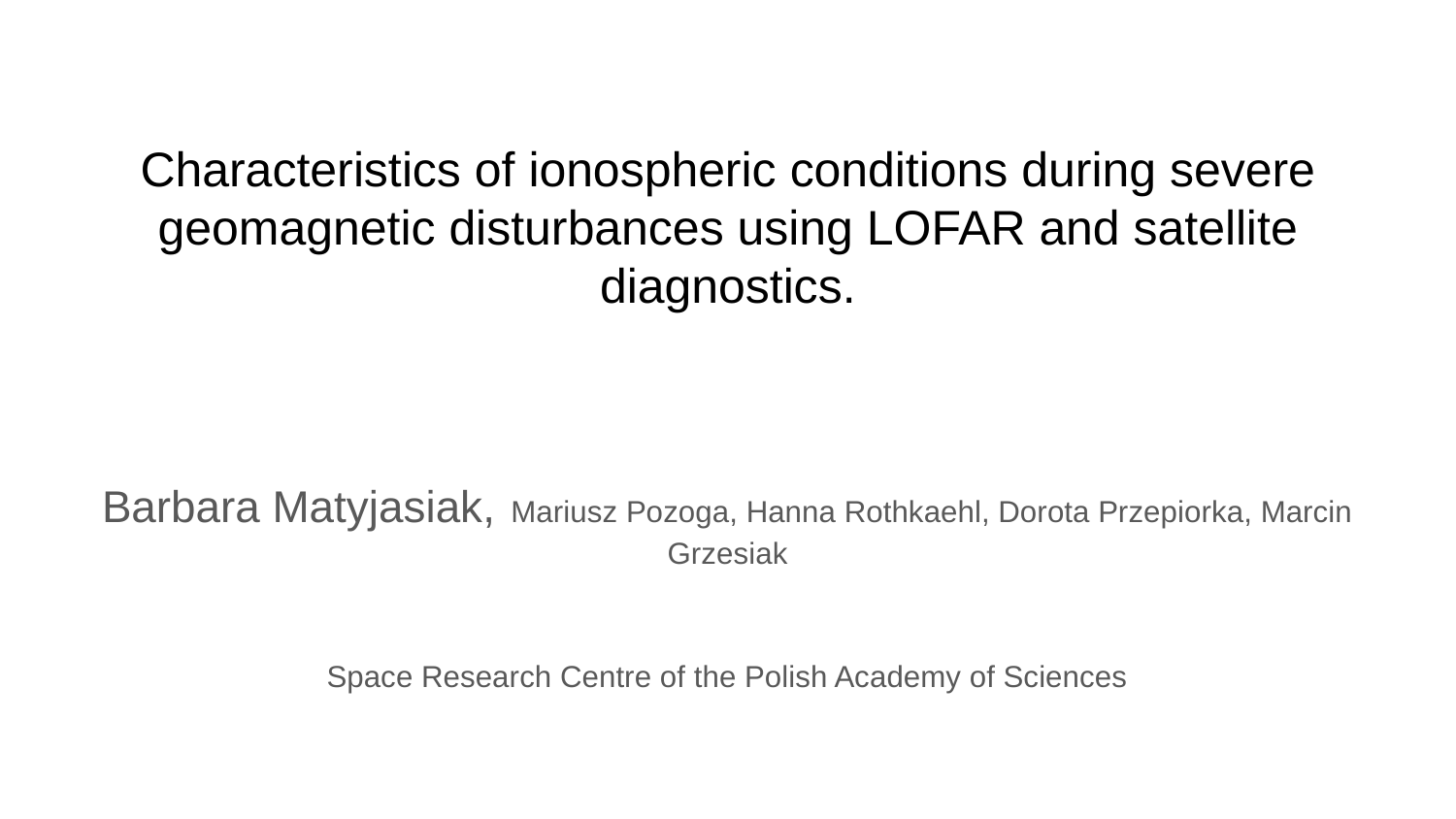

Characteristics of ionospheric conditions during severe geomagnetic disturbances using LOFAR and satellite diagnostics.
Barbara Matyjasiak, Mariusz Pozoga, Hanna Rothkaehl, Dorota Przepiorka, Marcin Grzesiak

Space Research Centre of the Polish Academy of Sciences